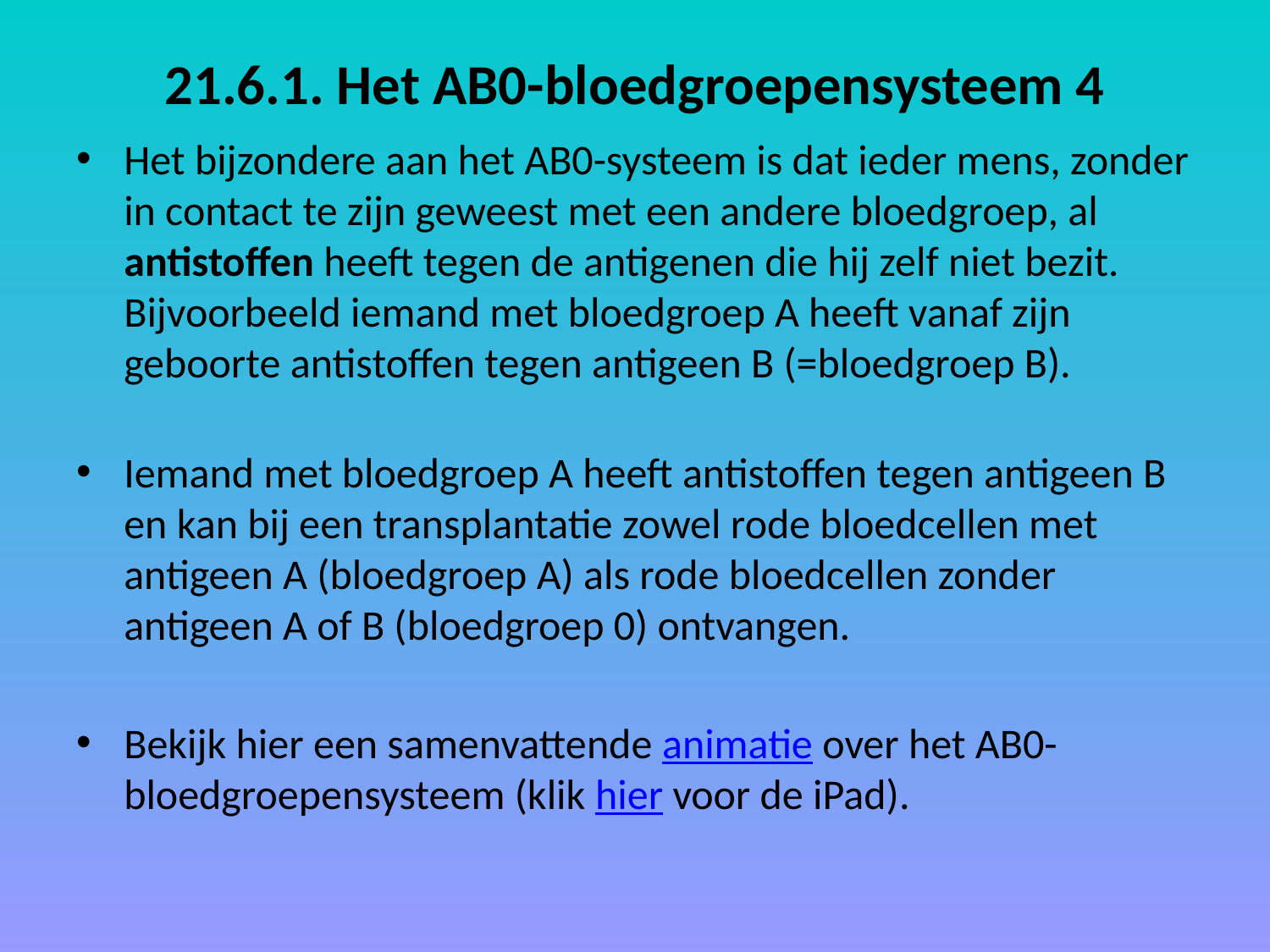

# 21.6.1. Het AB0-bloedgroepensysteem 4
Het bijzondere aan het AB0-systeem is dat ieder mens, zonder in contact te zijn geweest met een andere bloedgroep, al antistoffen heeft tegen de antigenen die hij zelf niet bezit. Bijvoorbeeld iemand met bloedgroep A heeft vanaf zijn geboorte antistoffen tegen antigeen B (=bloedgroep B).
Iemand met bloedgroep A heeft antistoffen tegen antigeen B en kan bij een transplantatie zowel rode bloedcellen met antigeen A (bloedgroep A) als rode bloedcellen zonder antigeen A of B (bloedgroep 0) ontvangen.

Bekijk hier een samenvattende animatie over het AB0-bloedgroepensysteem (klik hier voor de iPad).